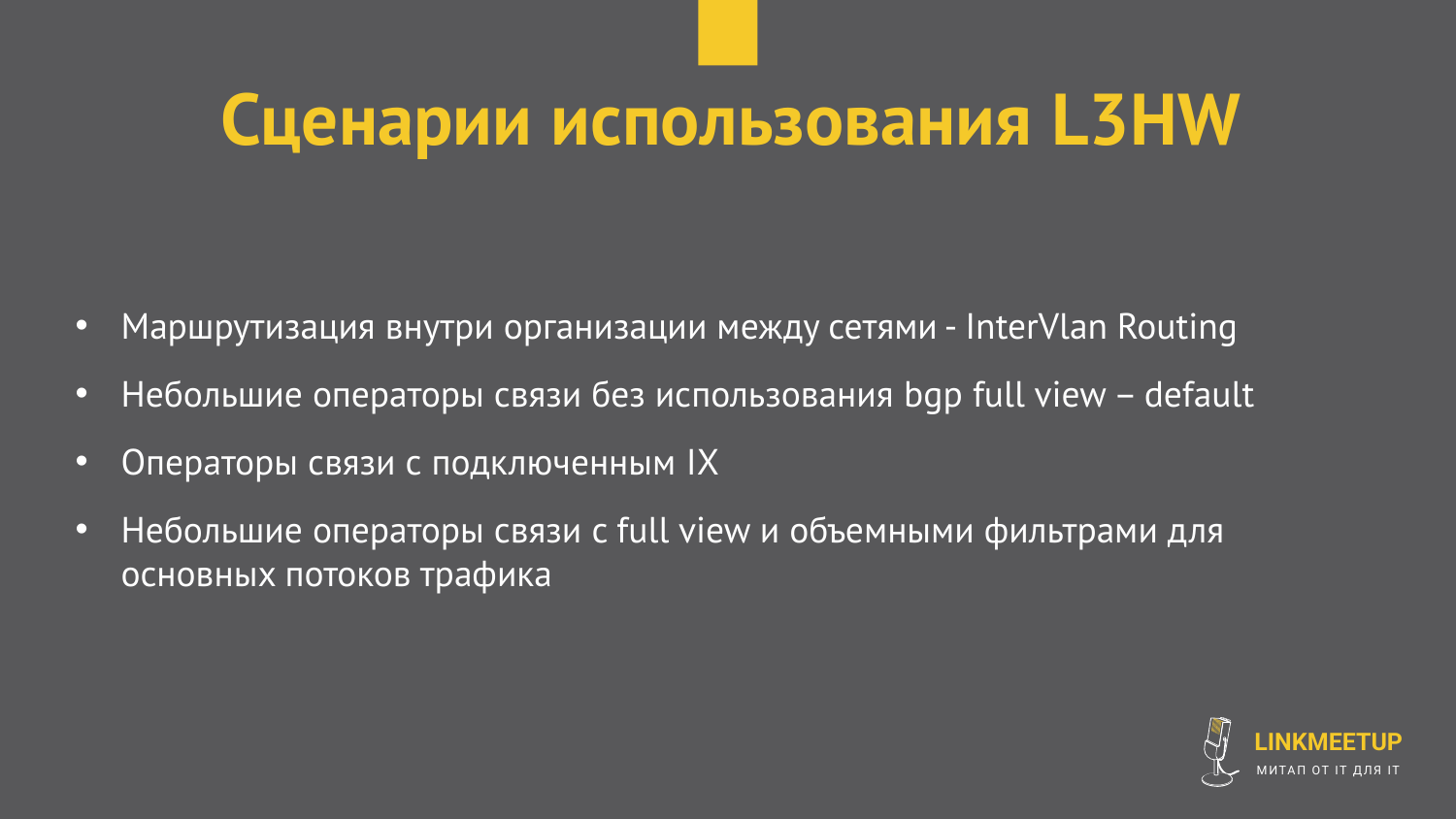

Сценарии использования L3HW
Маршрутизация внутри организации между сетями - InterVlan Routing
Небольшие операторы связи без использования bgp full view – default
Операторы связи с подключенным IX
Небольшие операторы связи c full view и объемными фильтрами для основных потоков трафика

LINKMEETUP
МИТАП ОТ IT ДЛЯ IT